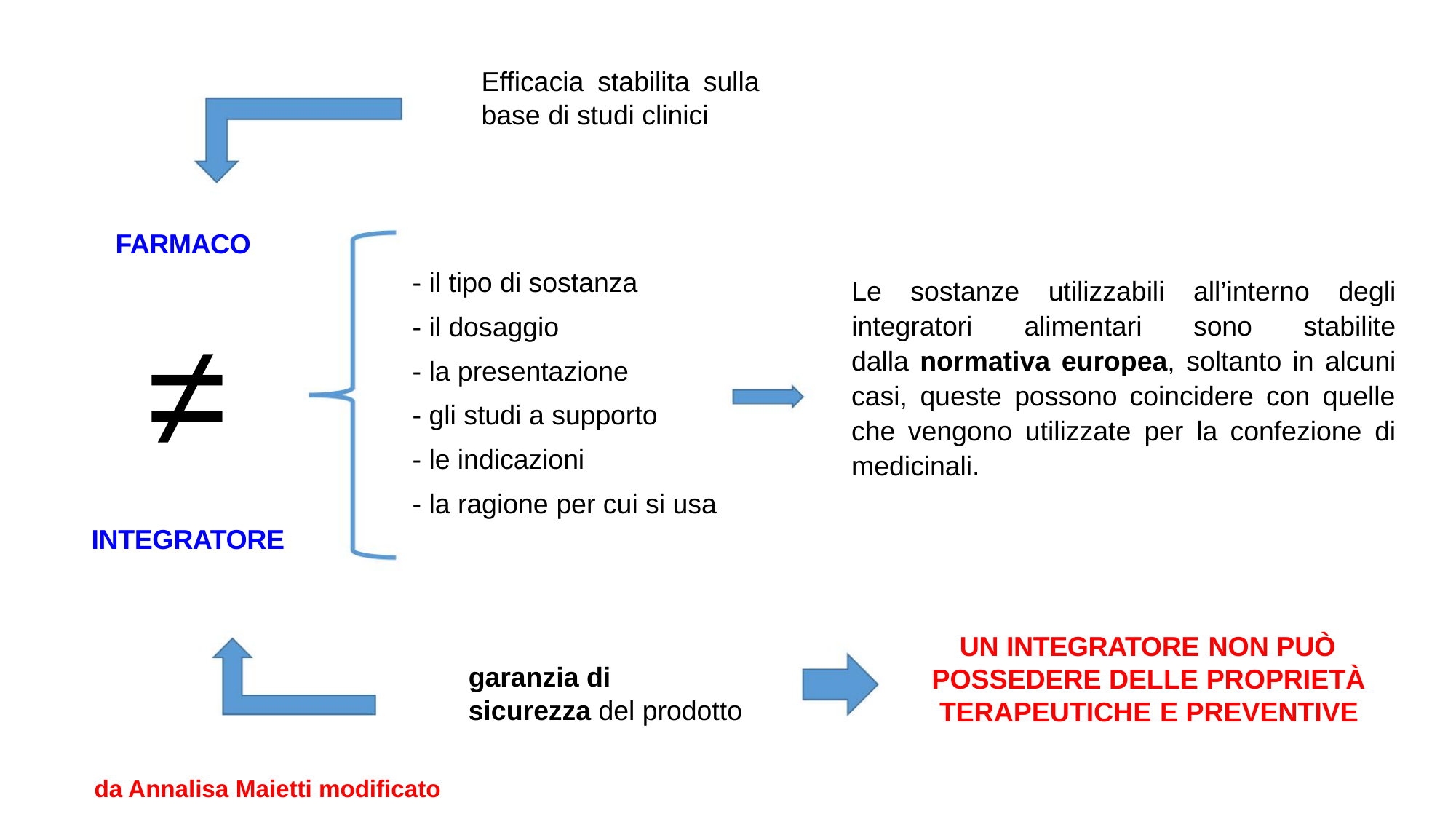

Efficacia stabilita sulla
base di studi clinici
FARMACO
- il tipo di sostanza
Le sostanze utilizzabili all’interno degli
integratori alimentari sono stabilite
- il dosaggio
≠
dalla normativa europea, soltanto in alcuni
casi, queste possono coincidere con quelle
che vengono utilizzate per la confezione di
medicinali.
- la presentazione
- gli studi a supporto
- le indicazioni
- la ragione per cui si usa
INTEGRATORE
UN INTEGRATORE NON PUÒ
POSSEDERE DELLE PROPRIETÀ
TERAPEUTICHE E PREVENTIVE
garanzia di
sicurezza del prodotto
da Annalisa Maietti modificato